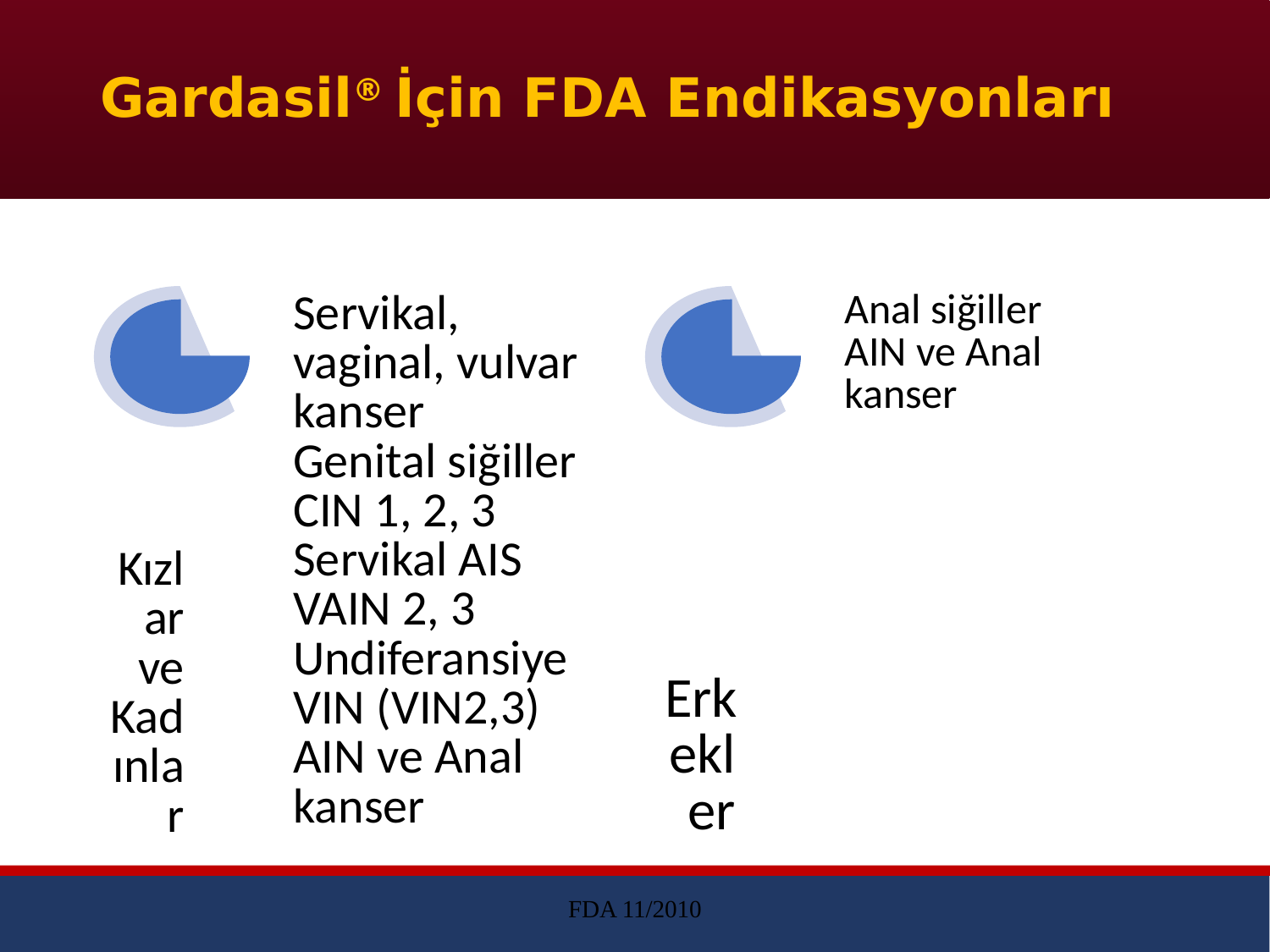

# Gardasil® İçin FDA Endikasyonları
Kızlar ve Kadınlar
Servikal, vaginal, vulvar kanser
Genital siğiller
CIN 1, 2, 3
Servikal AIS
VAIN 2, 3
Undiferansiye VIN (VIN2,3)
AIN ve Anal kanser
Erkekler
Anal siğiller
AIN ve Anal kanser
FDA 11/2010